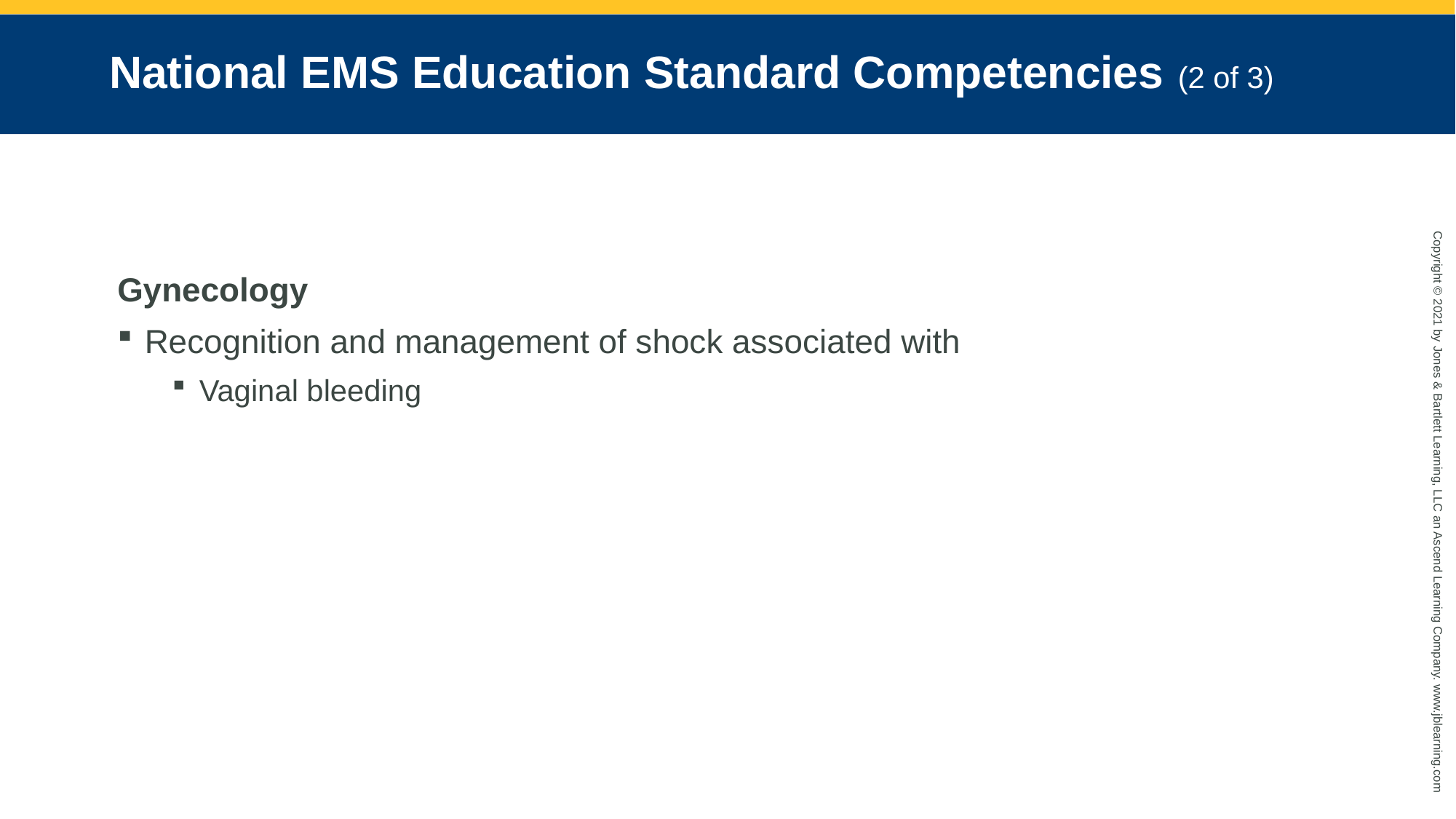

# National EMS Education Standard Competencies (2 of 3)
Gynecology
Recognition and management of shock associated with
Vaginal bleeding